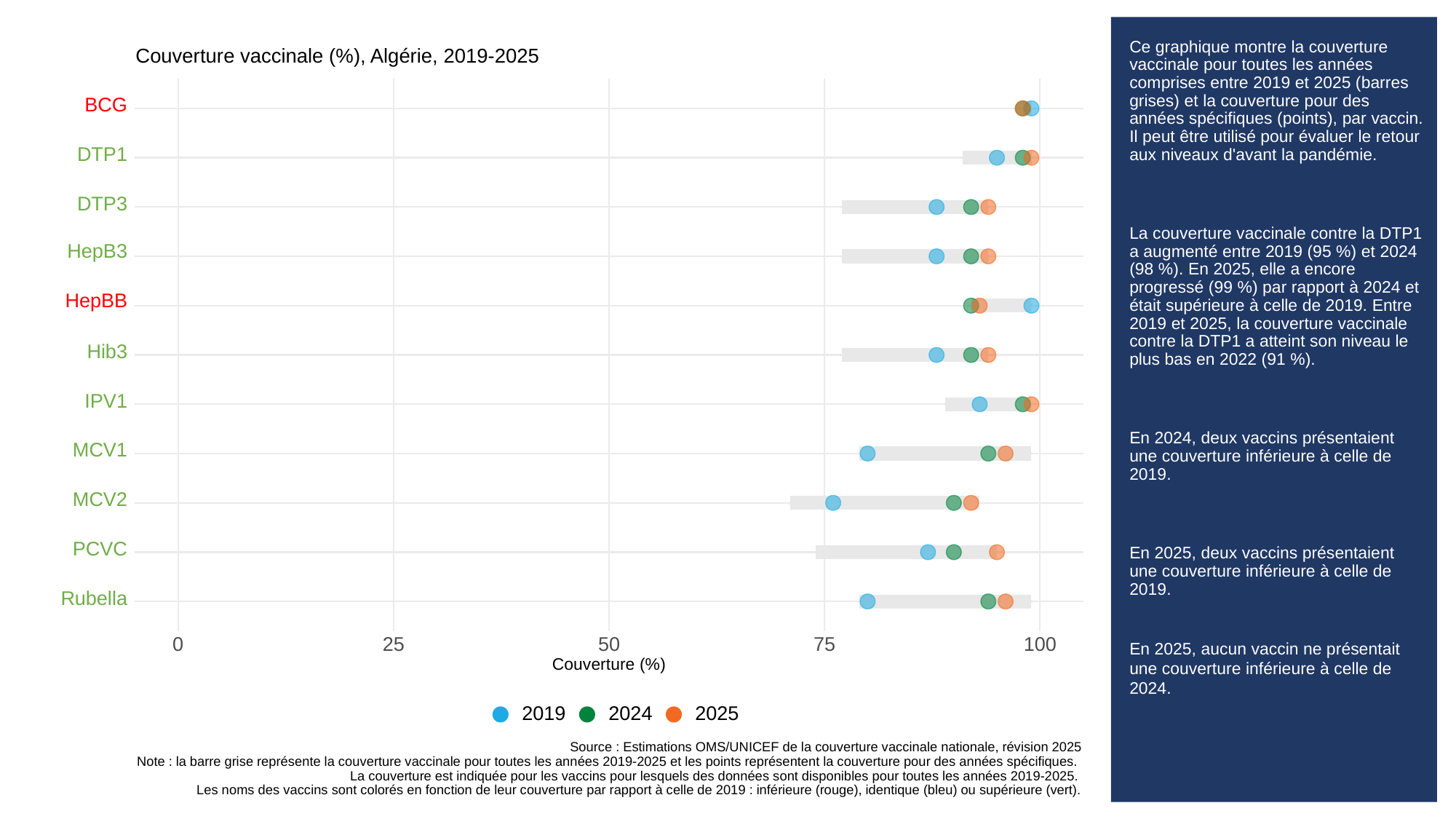

# Ce graphique montre la couverture vaccinale pour toutes les années comprises entre 2019 et 2025 (barres grises) et la couverture pour des années spécifiques (points), par vaccin. Il peut être utilisé pour évaluer le retour aux niveaux d'avant la pandémie.

La couverture vaccinale contre la DTP1 a augmenté entre 2019 (95 %) et 2024 (98 %). En 2025, elle a encore progressé (99 %) par rapport à 2024 et était supérieure à celle de 2019. Entre 2019 et 2025, la couverture vaccinale contre la DTP1 a atteint son niveau le plus bas en 2022 (91 %).

En 2024, deux vaccins présentaient une couverture inférieure à celle de 2019.

En 2025, deux vaccins présentaient une couverture inférieure à celle de 2019.

En 2025, aucun vaccin ne présentait une couverture inférieure à celle de 2024.

Couverture vaccinale (%), Algérie, 2019-2025

BCG

DTP1

DTP3

HepB3

HepBB

Hib3

IPV1

MCV1

MCV2

PCVC

Rubella

0
25
50
100
75
Couverture (%)

2019
2024
2025
Source : Estimations OMS/UNICEF de la couverture vaccinale nationale, révision 2025
Note : la barre grise représente la couverture vaccinale pour toutes les années 2019-2025 et les points représentent la couverture pour des années spécifiques.
La couverture est indiquée pour les vaccins pour lesquels des données sont disponibles pour toutes les années 2019-2025.
Les noms des vaccins sont colorés en fonction de leur couverture par rapport à celle de 2019 : inférieure (rouge), identique (bleu) ou supérieure (vert).